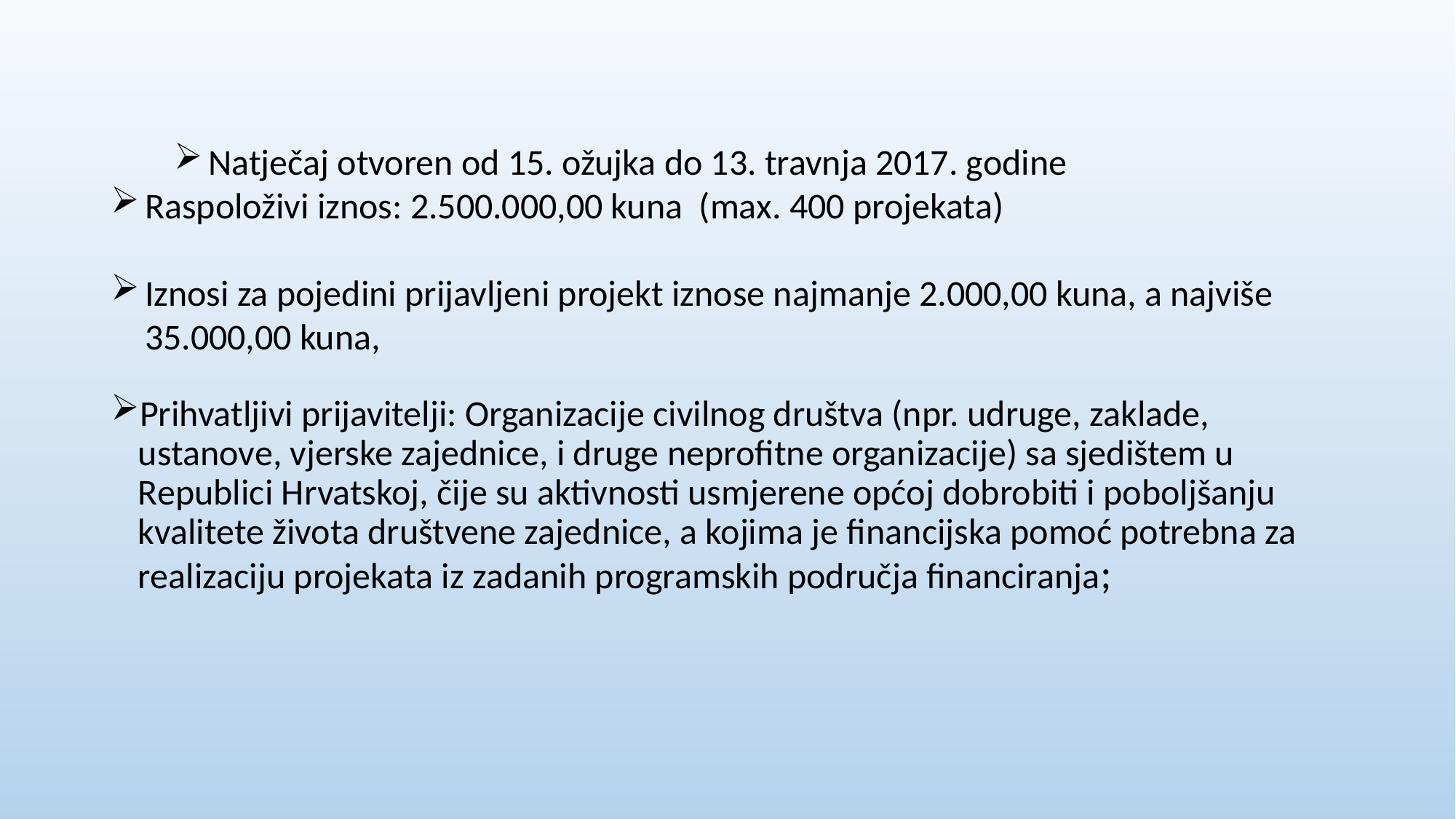

#

Raspoloživi iznos: 2.500.000,00 kuna  (max. 400 projekata)

Iznosi za pojedini prijavljeni projekt iznose najmanje 2.000,00 kuna, a najviše 35.000,00 kuna,

Natječaj otvoren od 15. ožujka do 13. travnja 2017. godine
Prihvatljivi prijavitelji: Organizacije civilnog društva (npr. udruge, zaklade, ustanove, vjerske zajednice, i druge neprofitne organizacije) sa sjedištem u Republici Hrvatskoj, čije su aktivnosti usmjerene općoj dobrobiti i poboljšanju kvalitete života društvene zajednice, a kojima je financijska pomoć potrebna za realizaciju projekata iz zadanih programskih područja financiranja;